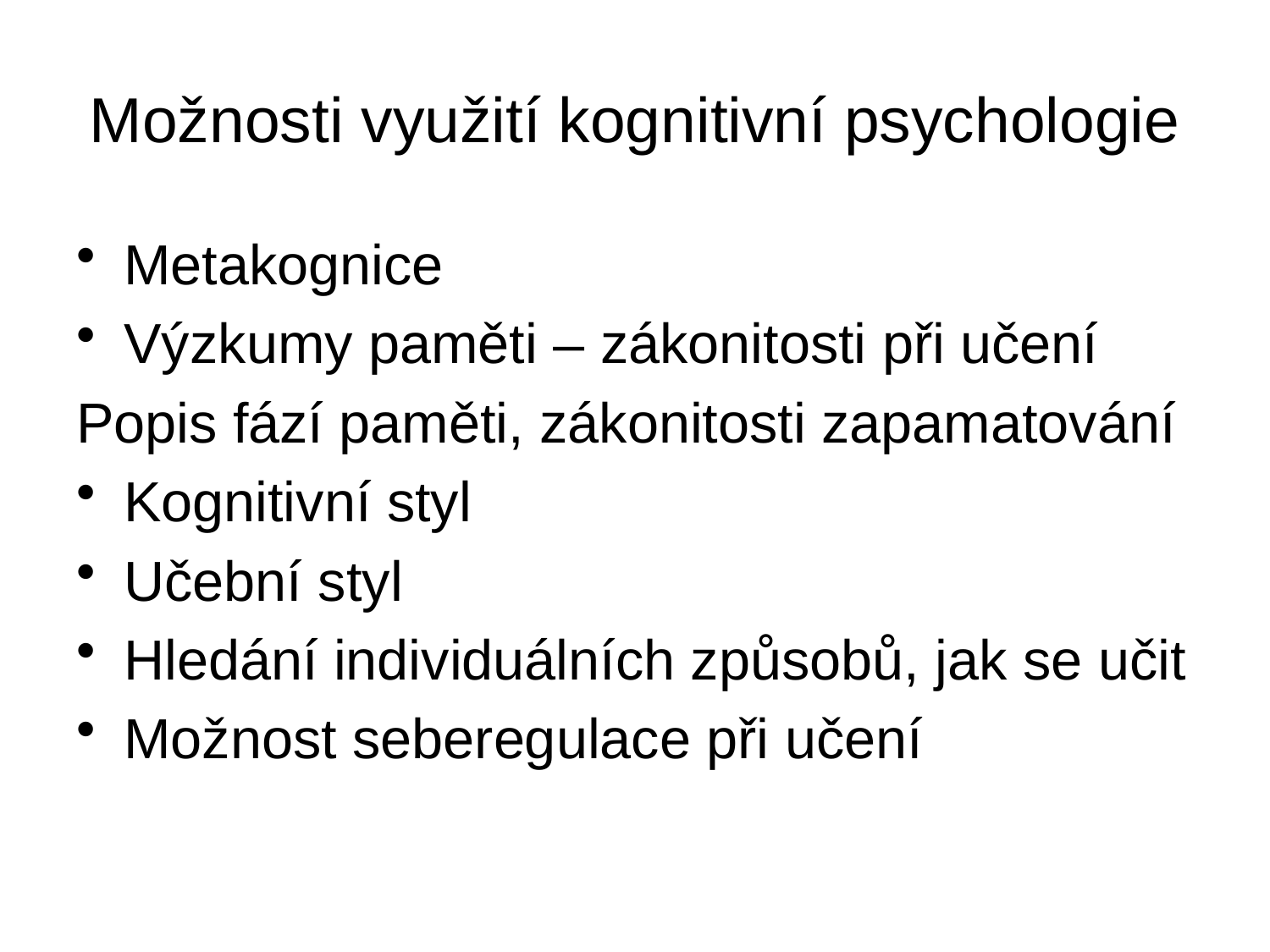

# Možnosti využití kognitivní psychologie
Metakognice
Výzkumy paměti – zákonitosti při učení
Popis fází paměti, zákonitosti zapamatování
Kognitivní styl
Učební styl
Hledání individuálních způsobů, jak se učit
Možnost seberegulace při učení